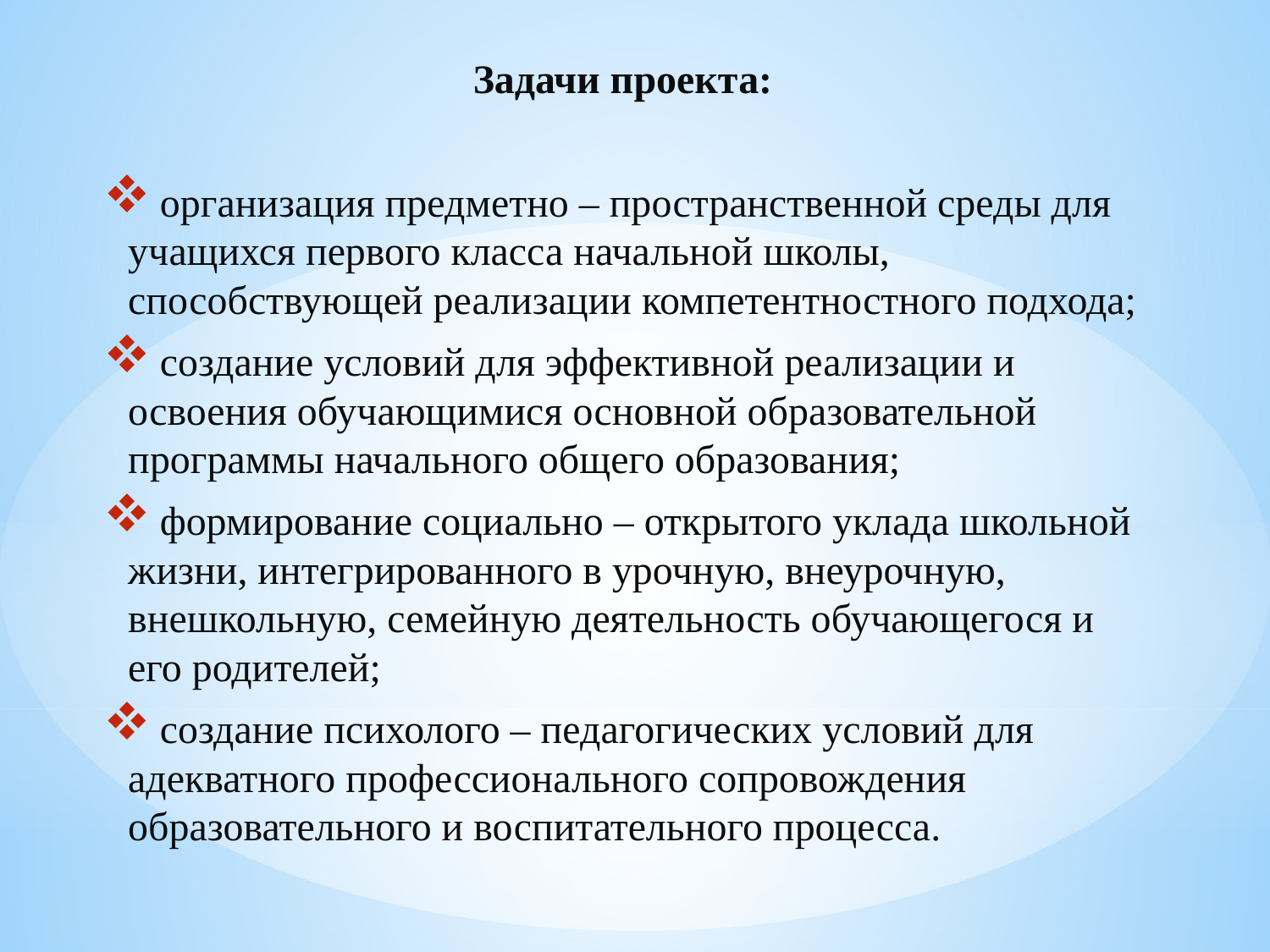

Задачи проекта:

 организация предметно – пространственной среды для учащихся первого класса начальной школы, способствующей реализации компетентностного подхода;
 создание условий для эффективной реализации и освоения обучающимися основной образовательной программы начального общего образования;
 формирование социально – открытого уклада школьной жизни, интегрированного в урочную, внеурочную, внешкольную, семейную деятельность обучающегося и его родителей;
 создание психолого – педагогических условий для адекватного профессионального сопровождения образовательного и воспитательного процесса.